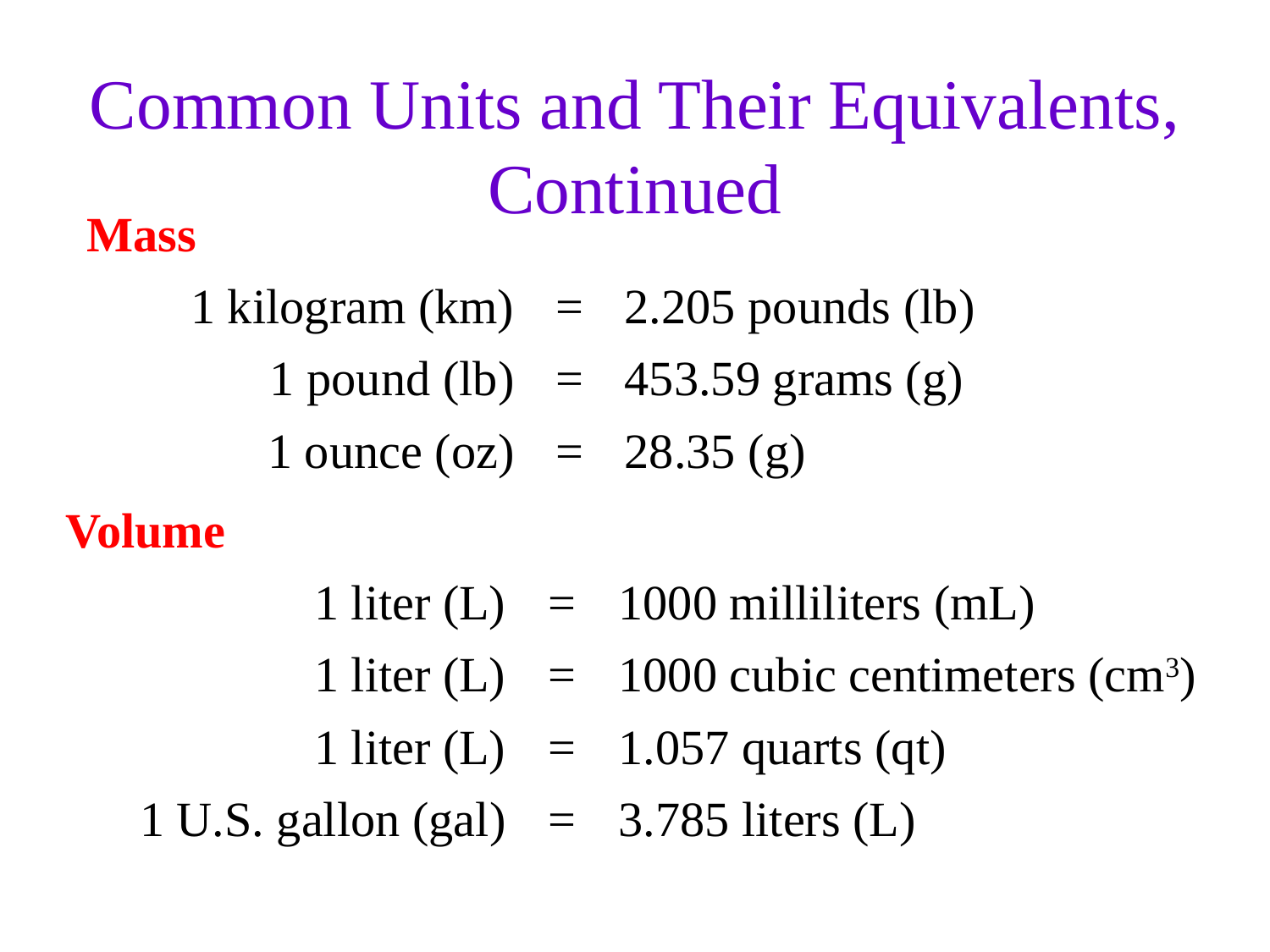

Common Units and Their Equivalents, Continued
| Mass |  |  |
| --- | --- | --- |
| 1 kilogram (km) | = | 2.205 pounds (lb) |
| 1 pound (lb) | = | 453.59 grams (g) |
| 1 ounce (oz) | = | 28.35 (g) |
| Volume |  |  |
| --- | --- | --- |
| 1 liter (L) | = | 1000 milliliters (mL) |
| 1 liter (L) | = | 1000 cubic centimeters (cm3) |
| 1 liter (L) | = | 1.057 quarts (qt) |
| 1 U.S. gallon (gal) | = | 3.785 liters (L) |